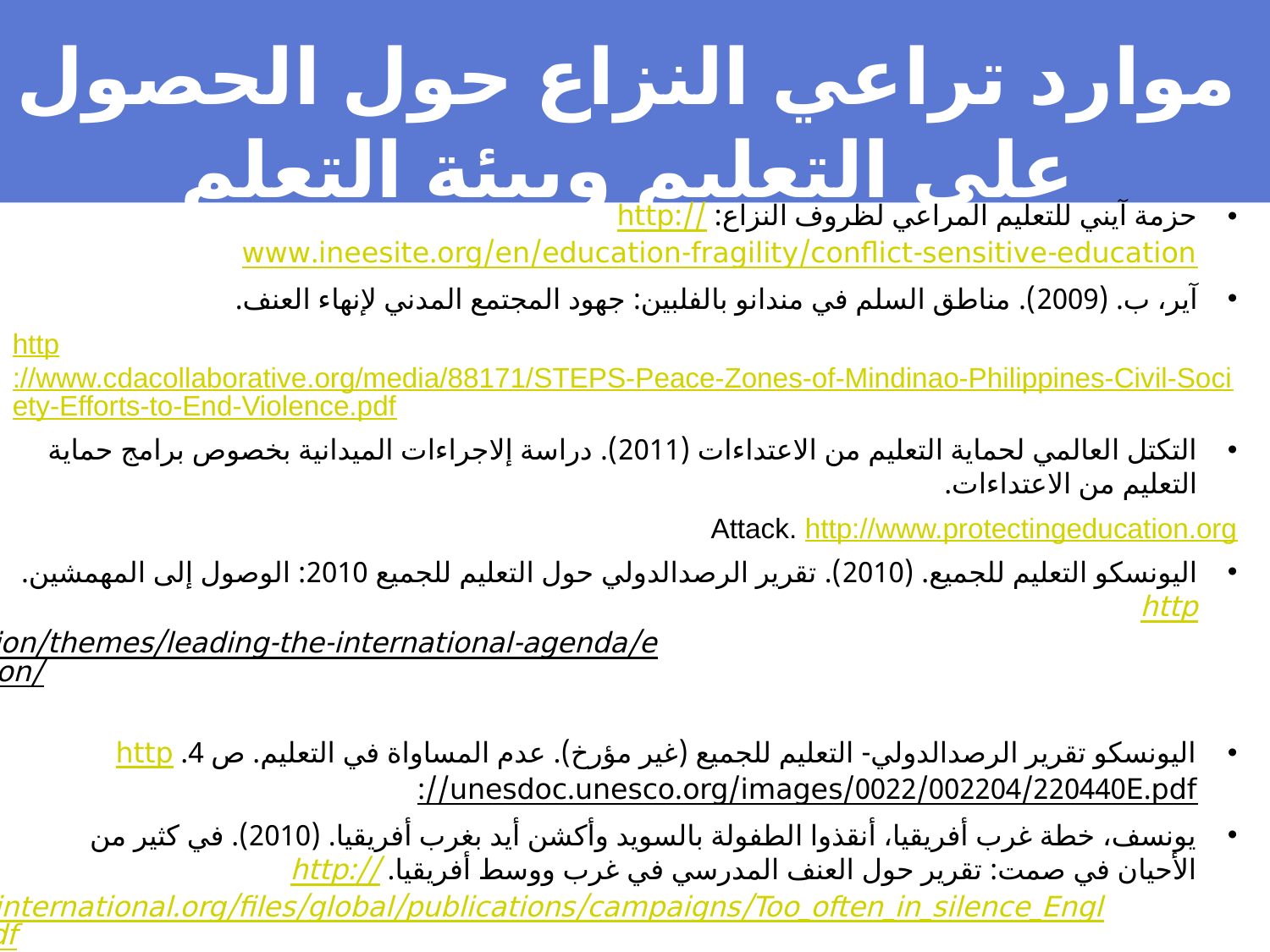

موارد تراعي النزاع حول الحصول على التعليم وبيئة التعلم
حزمة آيني للتعليم المراعي لظروف النزاع: http://www.ineesite.org/en/education-fragility/conflict-sensitive-education
آير، ب. (2009). مناطق السلم في مندانو بالفلبين: جهود المجتمع المدني لإنهاء العنف.
http://www.cdacollaborative.org/media/88171/STEPS-Peace-Zones-of-Mindinao-Philippines-Civil-Society-Efforts-to-End-Violence.pdf
التكتل العالمي لحماية التعليم من الاعتداءات (2011). دراسة إلاجراءات الميدانية بخصوص برامج حماية التعليم من الاعتداءات.
Attack. http://www.protectingeducation.org
اليونسكو التعليم للجميع. (2010). تقرير الرصدالدولي حول التعليم للجميع 2010: الوصول إلى المهمشين. http://www.unesco.org/new/en/education/themes/leading-the-international-agenda/efareport/reports/2010-marginalization/
اليونسكو تقرير الرصدالدولي- التعليم للجميع (غير مؤرخ). عدم المساواة في التعليم. ص 4. http://unesdoc.unesco.org/images/0022/002204/220440E.pdf
يونسف، خطة غرب أفريقيا، أنقذوا الطفولة بالسويد وأكشن أيد بغرب أفريقيا. (2010). في كثير من الأحيان في صمت: تقرير حول العنف المدرسي في غرب ووسط أفريقيا. http://plan-international.org/files/global/publications/campaigns/Too_often_in_silence_English.pdf
يونيسف (2012). حماية الطفل في الأوساط المدرسية: نتائج من ستة دول في شرق آسيا والهادي سلسلة تقوية أنظمة حماية الطفل: رقم 2. http://www.unicef.org/eapro/CP-ED_Setting.pdf
موارد أخرى محلية؟